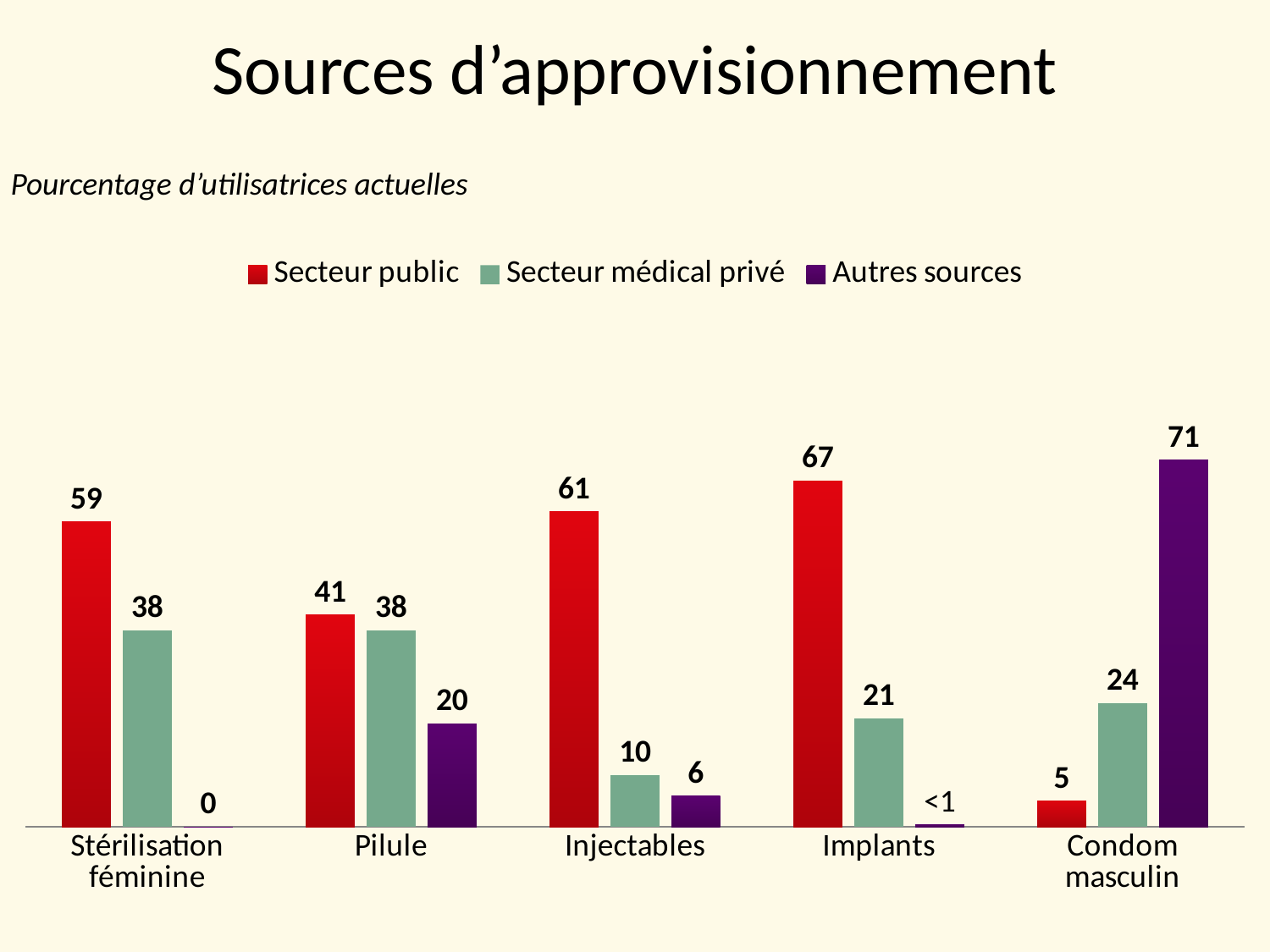

Sources d’approvisionnement
Pourcentage d’utilisatrices actuelles

### Chart

| Category | Secteur public | Secteur médical privé | Autres sources |
|---|---|---|---|
| Stérilisation féminine | 59.0 | 38.0 | 0.0 |
| Pilule | 41.0 | 38.0 | 20.0 |
| Injectables | 61.0 | 10.0 | 6.0 |
| Implants | 67.0 | 21.0 | 0.4 |
| Condom masculin | 5.0 | 24.0 | 71.0 |